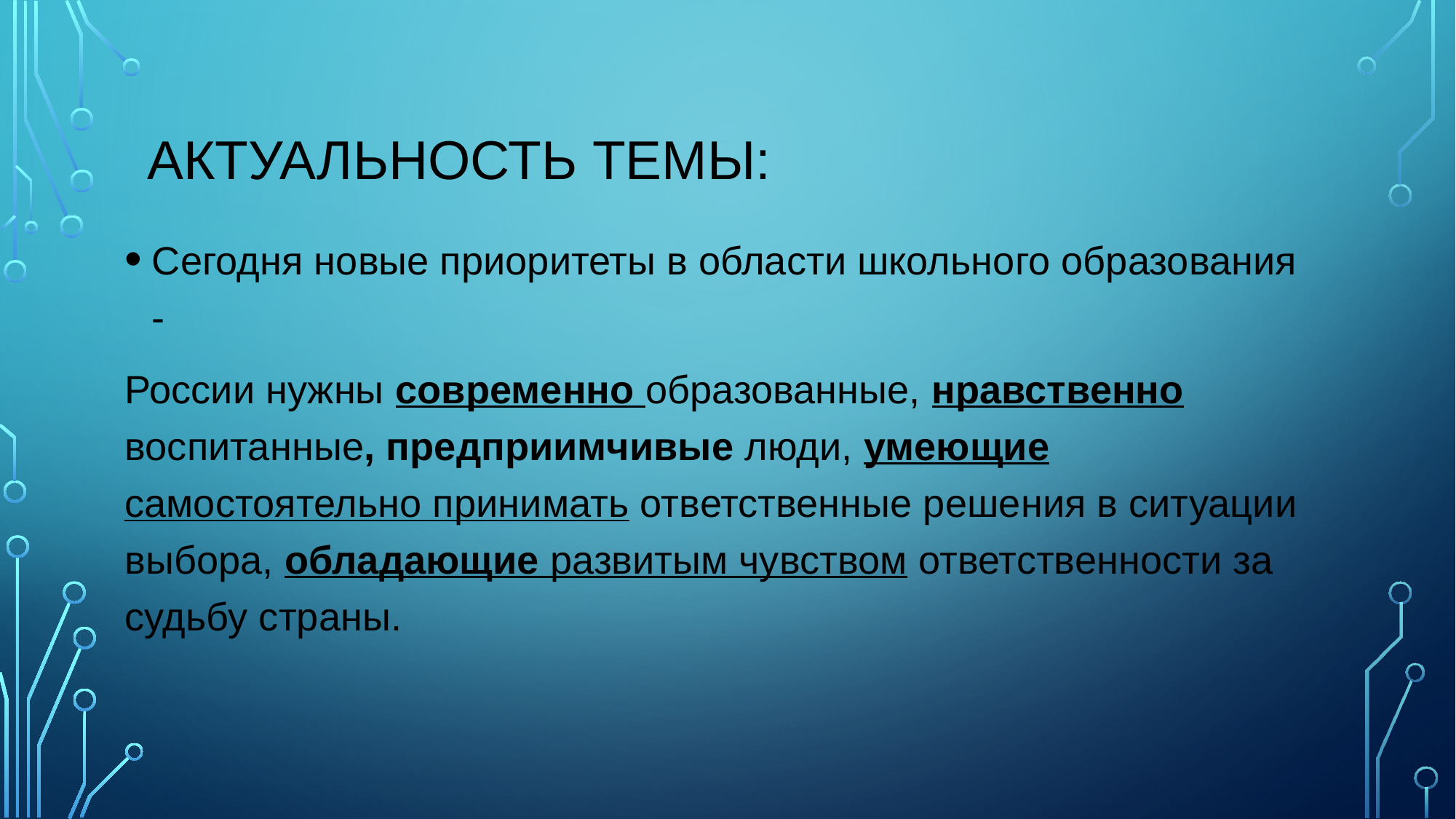

# Актуальность темы:
Сегодня новые приоритеты в области школьного образования -
России нужны современно образованные, нравственно воспитанные, предприимчивые люди, умеющие самостоятельно принимать ответственные решения в ситуации выбора, обладающие развитым чувством ответственности за судьбу страны.